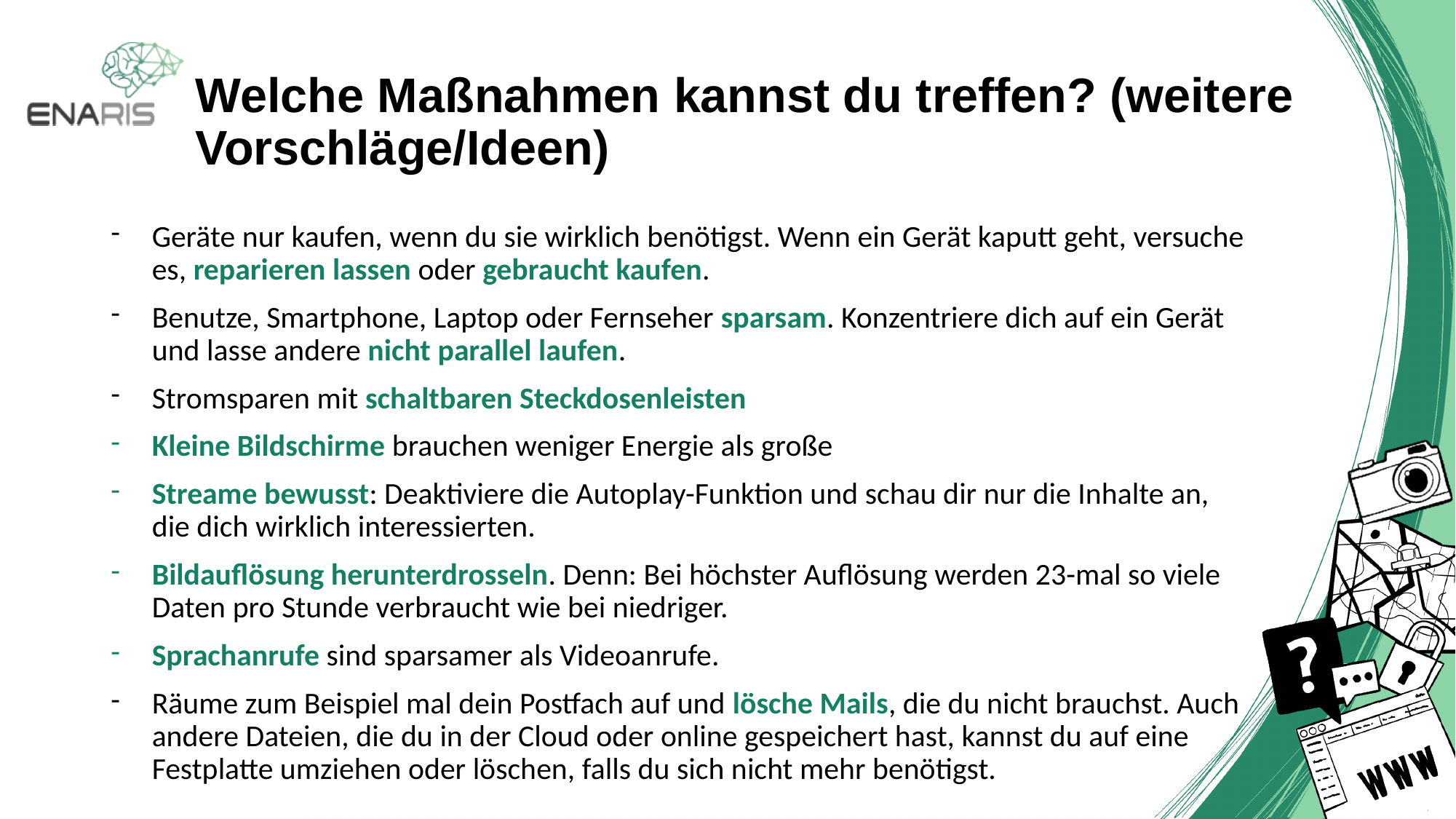

# Welche Maßnahmen kannst du treffen? (weitere Vorschläge/Ideen)
Geräte nur kaufen, wenn du sie wirklich benötigst. Wenn ein Gerät kaputt geht, versuche es, reparieren lassen oder gebraucht kaufen.
Benutze, Smartphone, Laptop oder Fernseher sparsam. Konzentriere dich auf ein Gerät und lasse andere nicht parallel laufen.
Stromsparen mit schaltbaren Steckdosenleisten
Kleine Bildschirme brauchen weniger Energie als große
Streame bewusst: Deaktiviere die Autoplay-Funktion und schau dir nur die Inhalte an, die dich wirklich interessierten.
Bildauflösung herunterdrosseln. Denn: Bei höchster Auflösung werden 23-mal so viele Daten pro Stunde verbraucht wie bei niedriger.
Sprachanrufe sind sparsamer als Videoanrufe.
Räume zum Beispiel mal dein Postfach auf und lösche Mails, die du nicht brauchst. Auch andere Dateien, die du in der Cloud oder online gespeichert hast, kannst du auf eine Festplatte umziehen oder löschen, falls du sich nicht mehr benötigst.